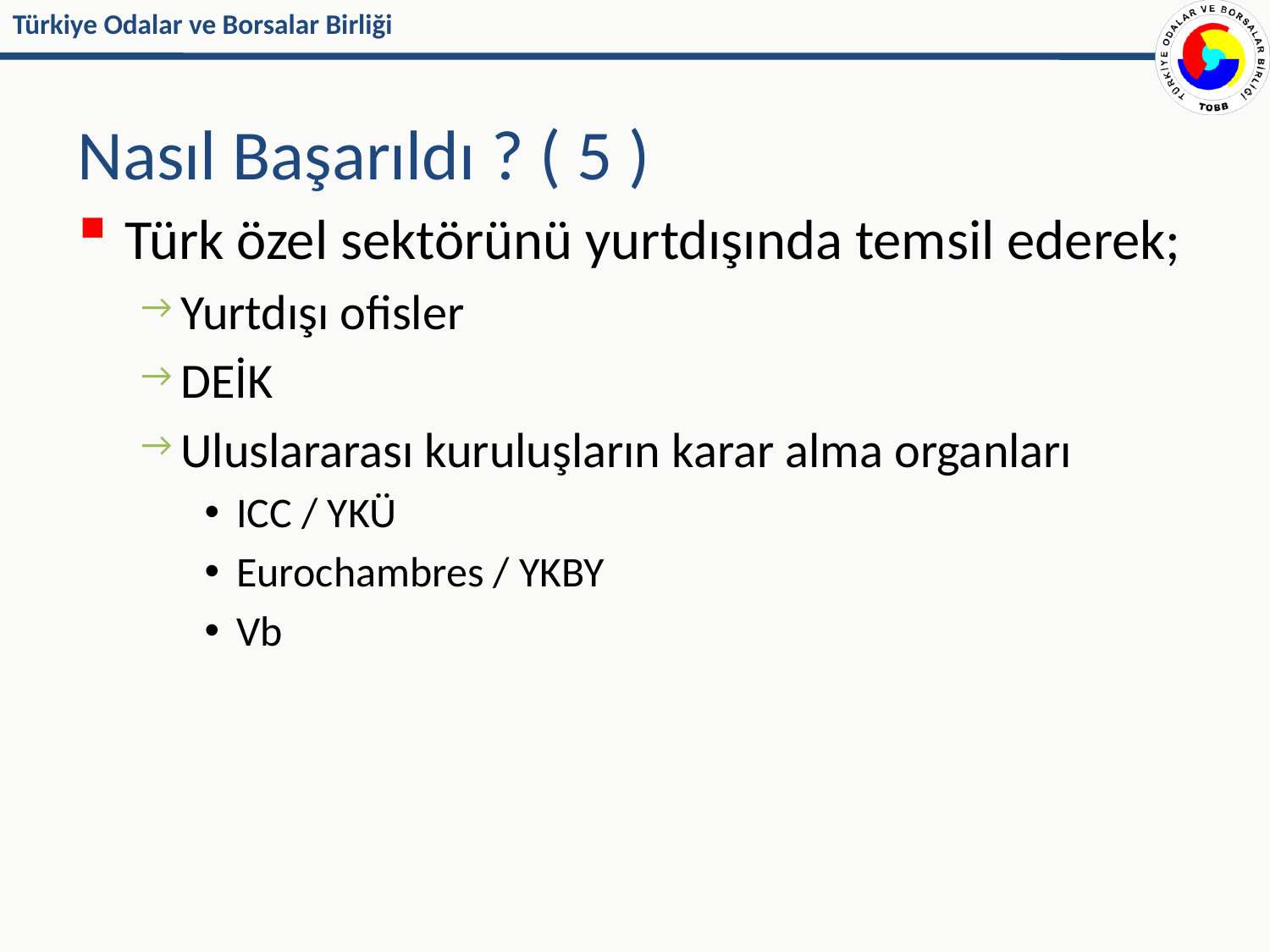

# Nasıl Başarıldı ? ( 5 )
Türk özel sektörünü yurtdışında temsil ederek;
Yurtdışı ofisler
DEİK
Uluslararası kuruluşların karar alma organları
ICC / YKÜ
Eurochambres / YKBY
Vb